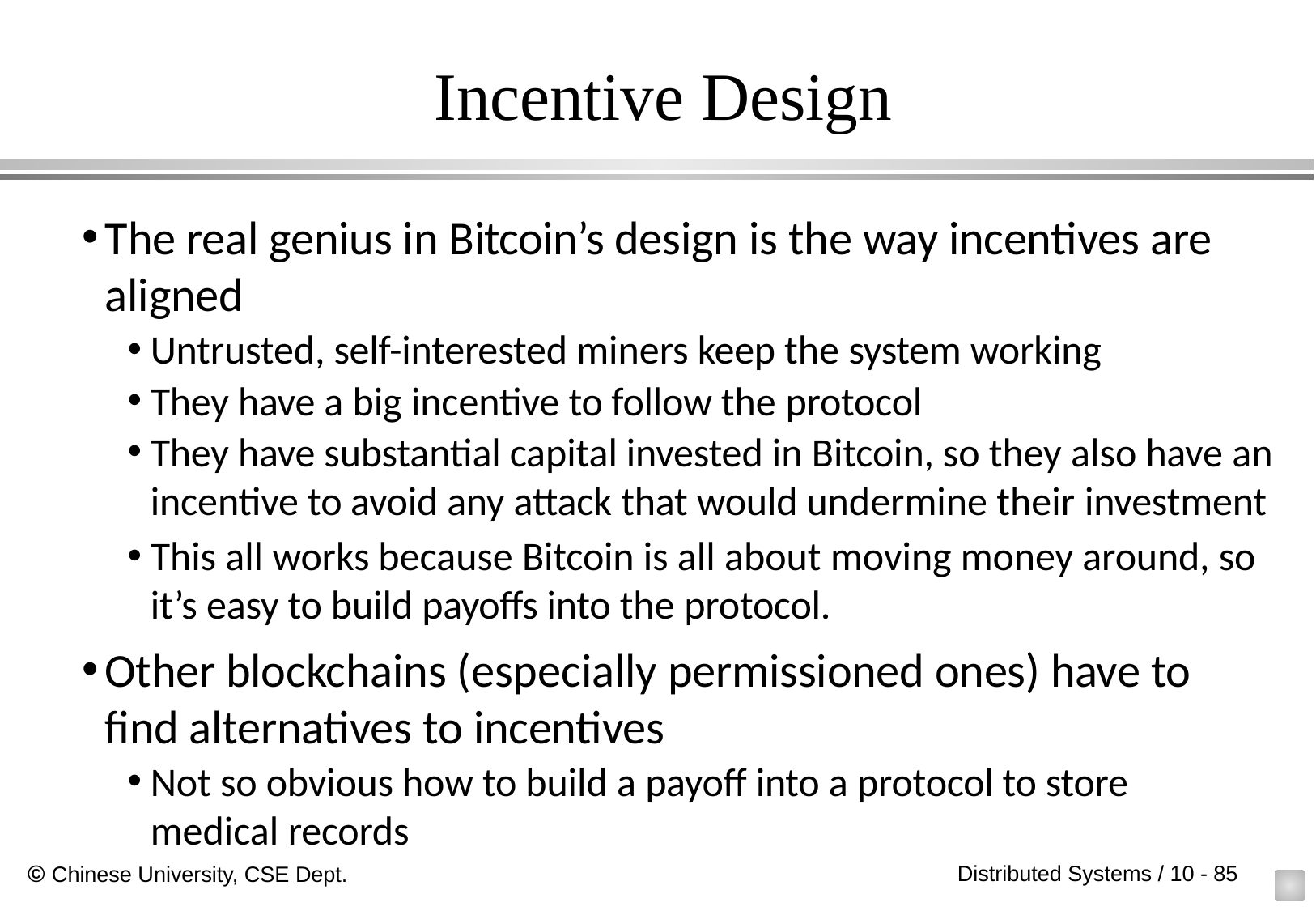

# Incentive Design
The real genius in Bitcoin’s design is the way incentives are aligned
Untrusted, self-interested miners keep the system working
They have a big incentive to follow the protocol
They have substantial capital invested in Bitcoin, so they also have an
incentive to avoid any attack that would undermine their investment
This all works because Bitcoin is all about moving money around, so it’s easy to build payoffs into the protocol.
Other blockchains (especially permissioned ones) have to find alternatives to incentives
Not so obvious how to build a payoff into a protocol to store medical records